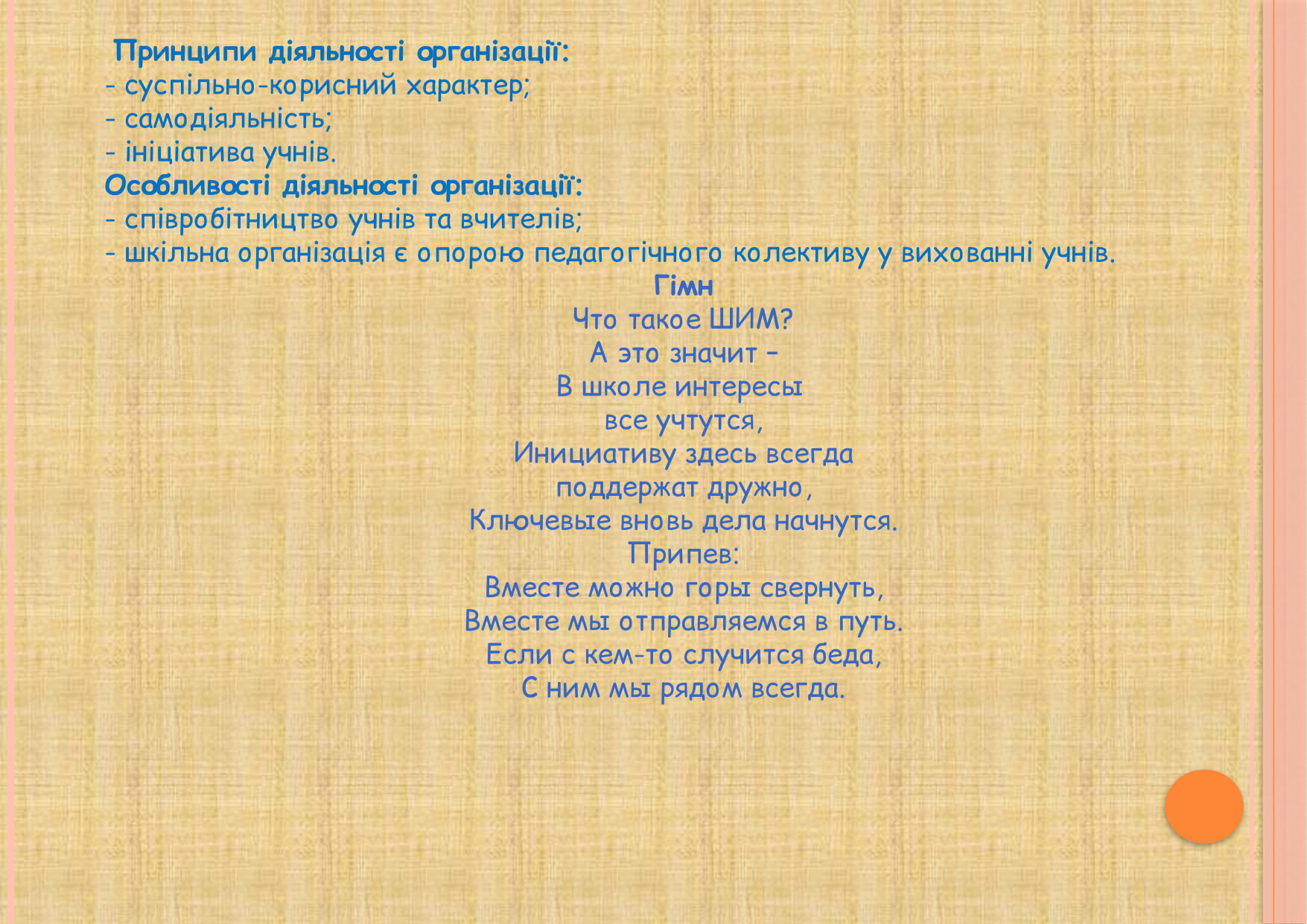

Принципи діяльності організації:
- суспільно-корисний характер;
- самодіяльність;
- ініціатива учнів.
Особливості діяльності організації:
- співробітництво учнів та вчителів;
- шкільна організація є опорою педагогічного колективу у вихованні учнів.
Гімн
Что такое ШИМ?
А это значит –
В школе интересы
все учтутся,
Инициативу здесь всегда
поддержат дружно,
Ключевые вновь дела начнутся.
Припев:
Вместе можно горы свернуть,
Вместе мы отправляемся в путь.
Если с кем-то случится беда,
С ним мы рядом всегда.